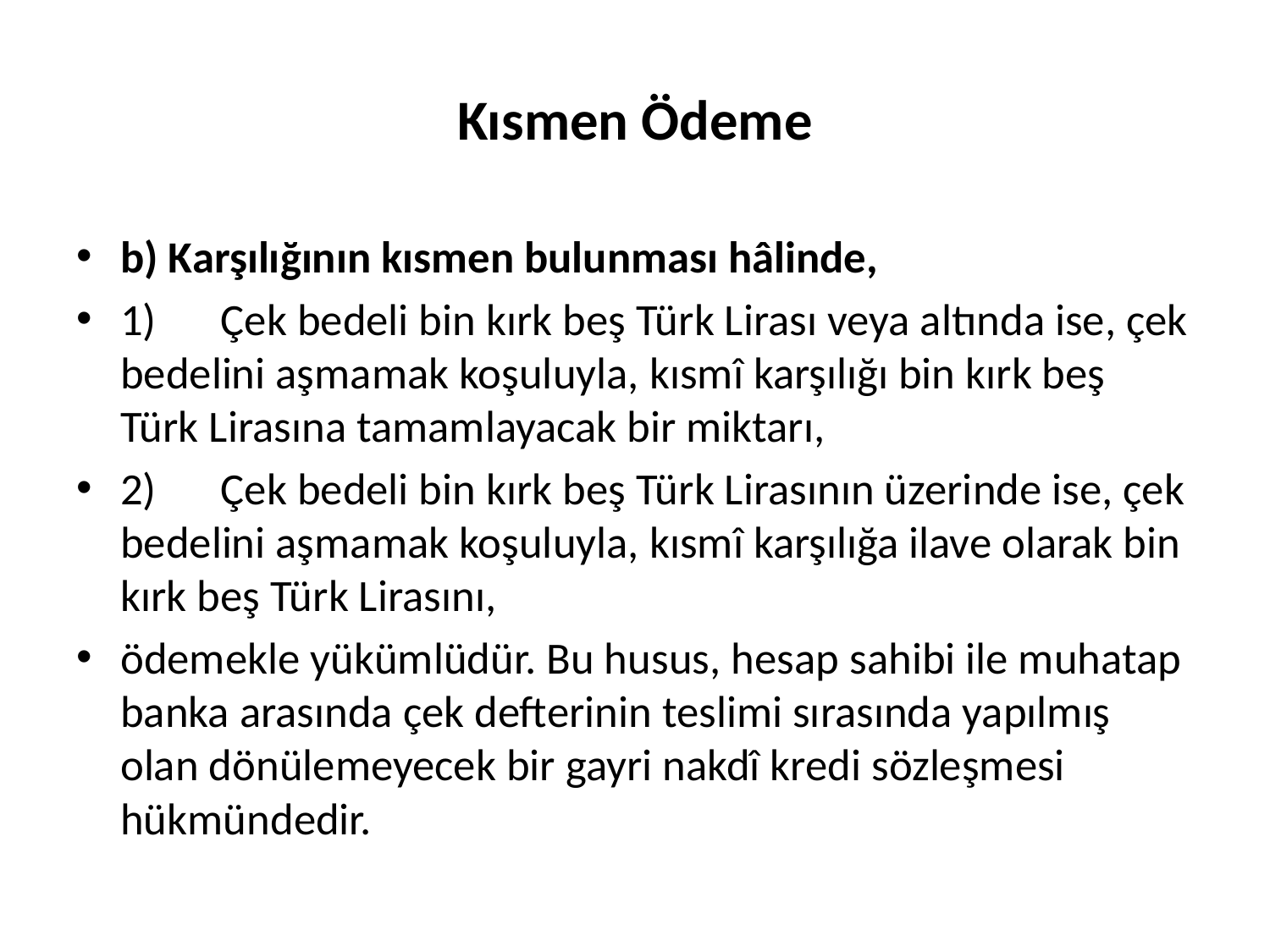

# Kısmen Ödeme
b) Karşılığının kısmen bulunması hâlinde,
1)	Çek bedeli bin kırk beş Türk Lirası veya altında ise, çek bedelini aşmamak koşuluyla, kısmî karşılığı bin kırk beş Türk Lirasına tamamlayacak bir miktarı,
2)	Çek bedeli bin kırk beş Türk Lirasının üzerinde ise, çek bedelini aşmamak koşuluyla, kısmî karşılığa ilave olarak bin kırk beş Türk Lirasını,
ödemekle yükümlüdür. Bu husus, hesap sahibi ile muhatap banka arasında çek defterinin teslimi sırasında yapılmış olan dönülemeyecek bir gayri nakdî kredi sözleşmesi hükmündedir.